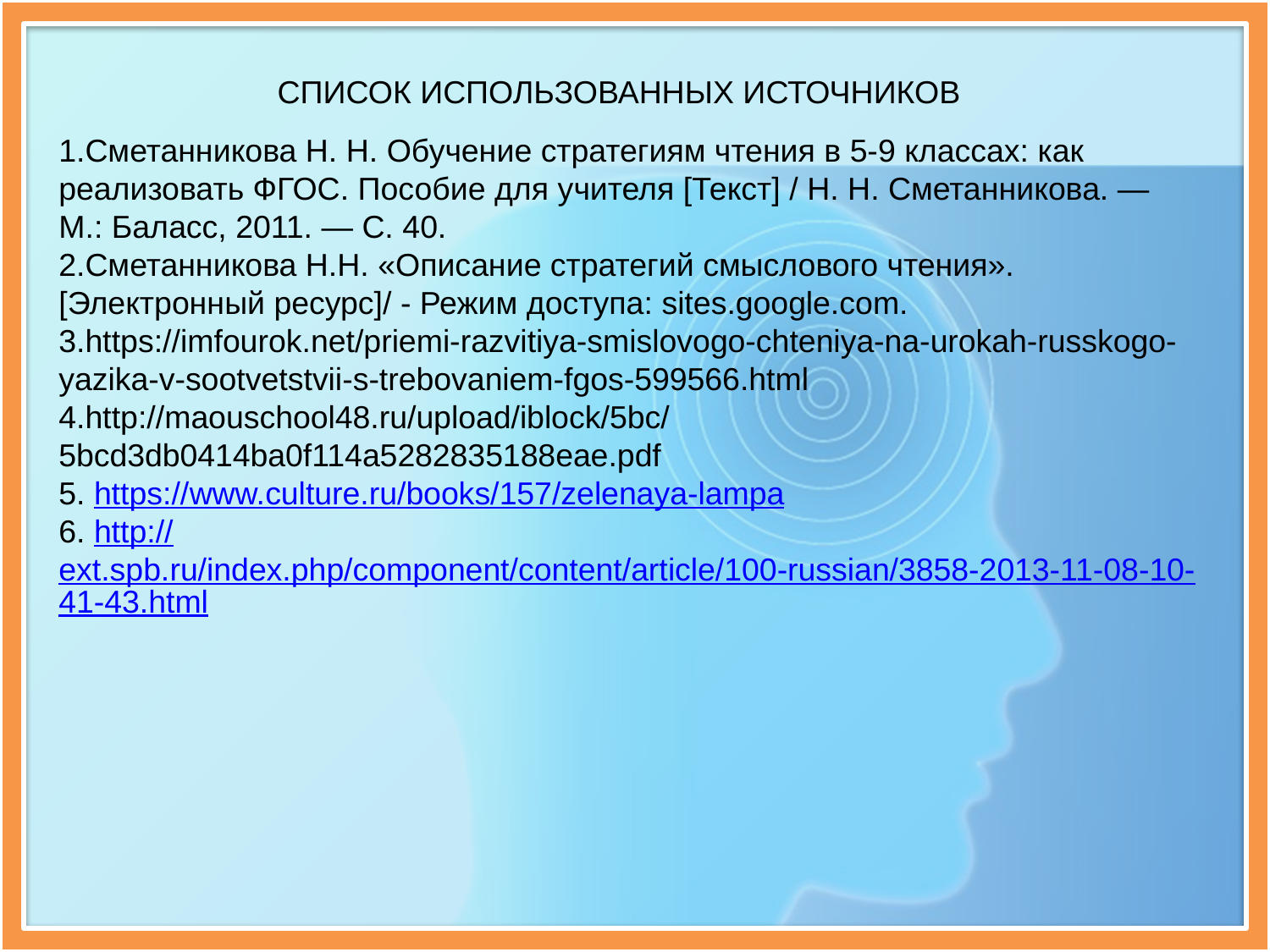

СПИСОК ИСПОЛЬЗОВАННЫХ ИСТОЧНИКОВ
1.Сметанникова Н. Н. Обучение стратегиям чтения в 5-9 классах: как реализовать ФГОС. Пособие для учителя [Текст] / Н. Н. Сметанникова. — М.: Баласс, 2011. — С. 40.
2.Сметанникова Н.Н. «Описание стратегий смыслового чтения». [Электронный ресурс]/ - Режим доступа: sites.google.com.
3.https://imfourok.net/priemi-razvitiya-smislovogo-chteniya-na-urokah-russkogo-yazika-v-sootvetstvii-s-trebovaniem-fgos-599566.html
4.http://maouschool48.ru/upload/iblock/5bc/5bcd3db0414ba0f114a5282835188eae.pdf
5. https://www.culture.ru/books/157/zelenaya-lampa
6. http://ext.spb.ru/index.php/component/content/article/100-russian/3858-2013-11-08-10-41-43.html